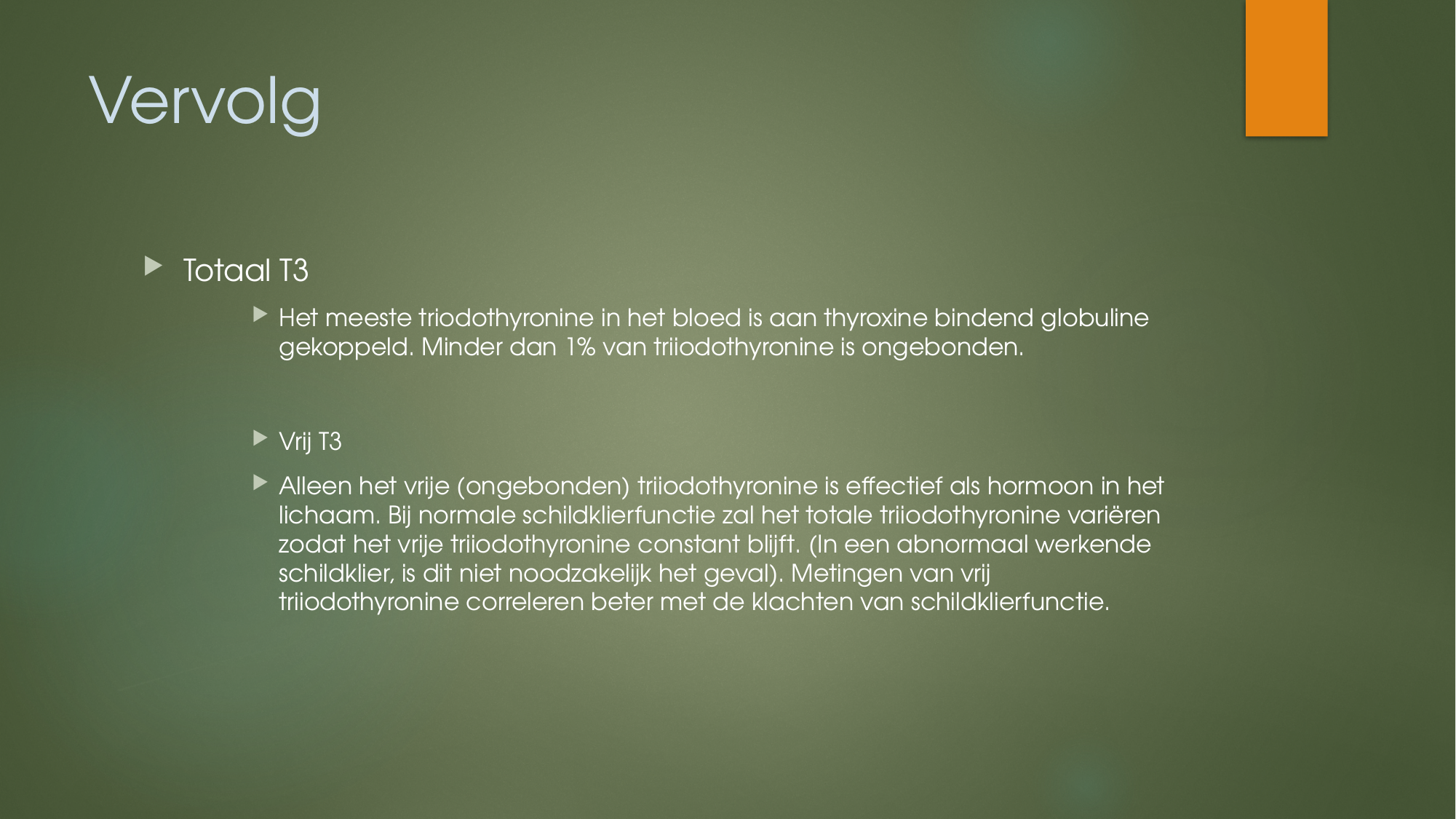

# Vervolg
Totaal T3
Het meeste triodothyronine in het bloed is aan thyroxine bindend globuline gekoppeld. Minder dan 1% van triiodothyronine is ongebonden.

Vrij T3
Alleen het vrije (ongebonden) triiodothyronine is effectief als hormoon in het lichaam. Bij normale schildklierfunctie zal het totale triiodothyronine variëren zodat het vrije triiodothyronine constant blijft. (In een abnormaal werkende schildklier, is dit niet noodzakelijk het geval). Metingen van vrij triiodothyronine correleren beter met de klachten van schildklierfunctie.